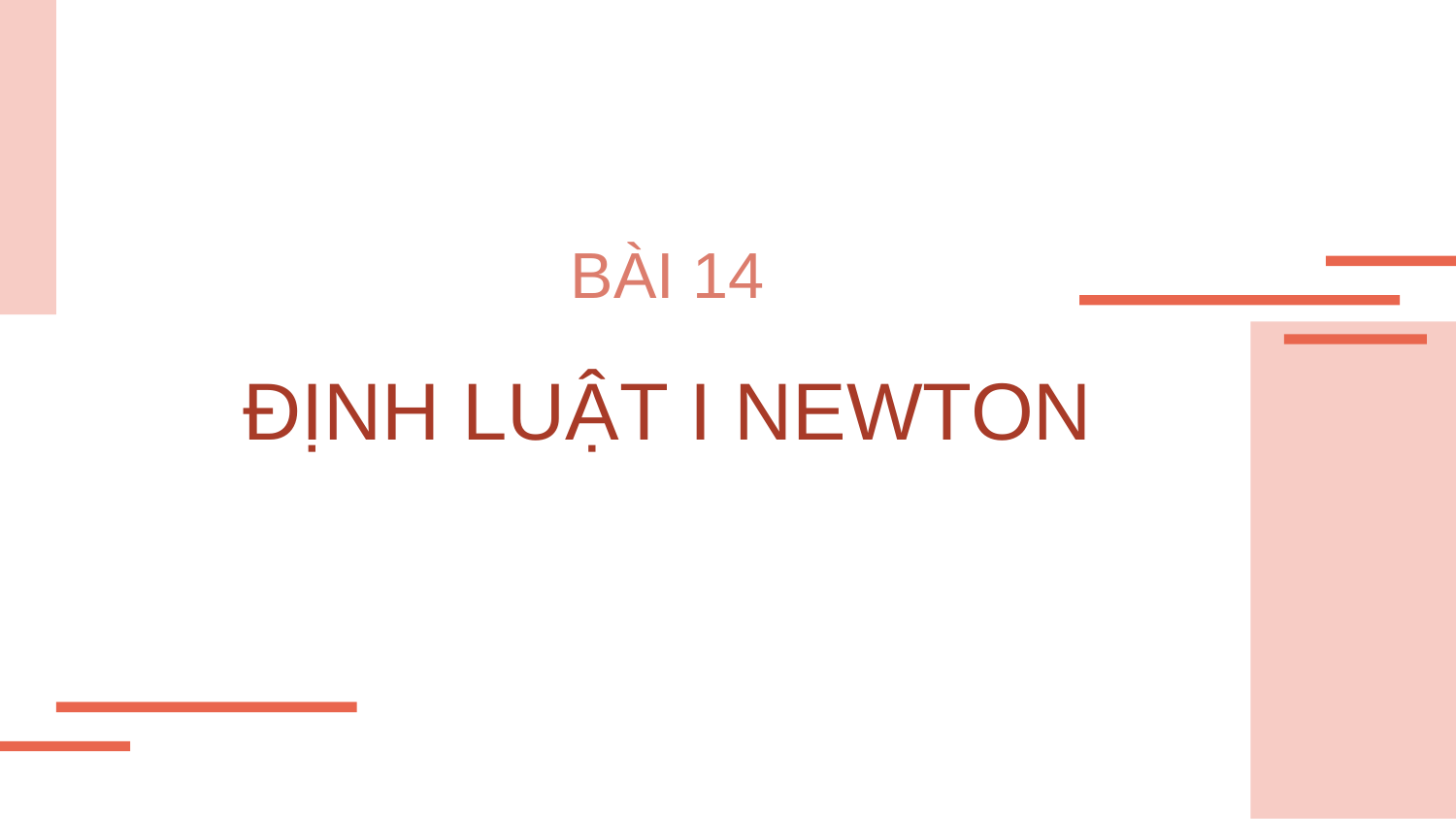

# BÀI 14 ĐỊNH LUẬT I NEWTON